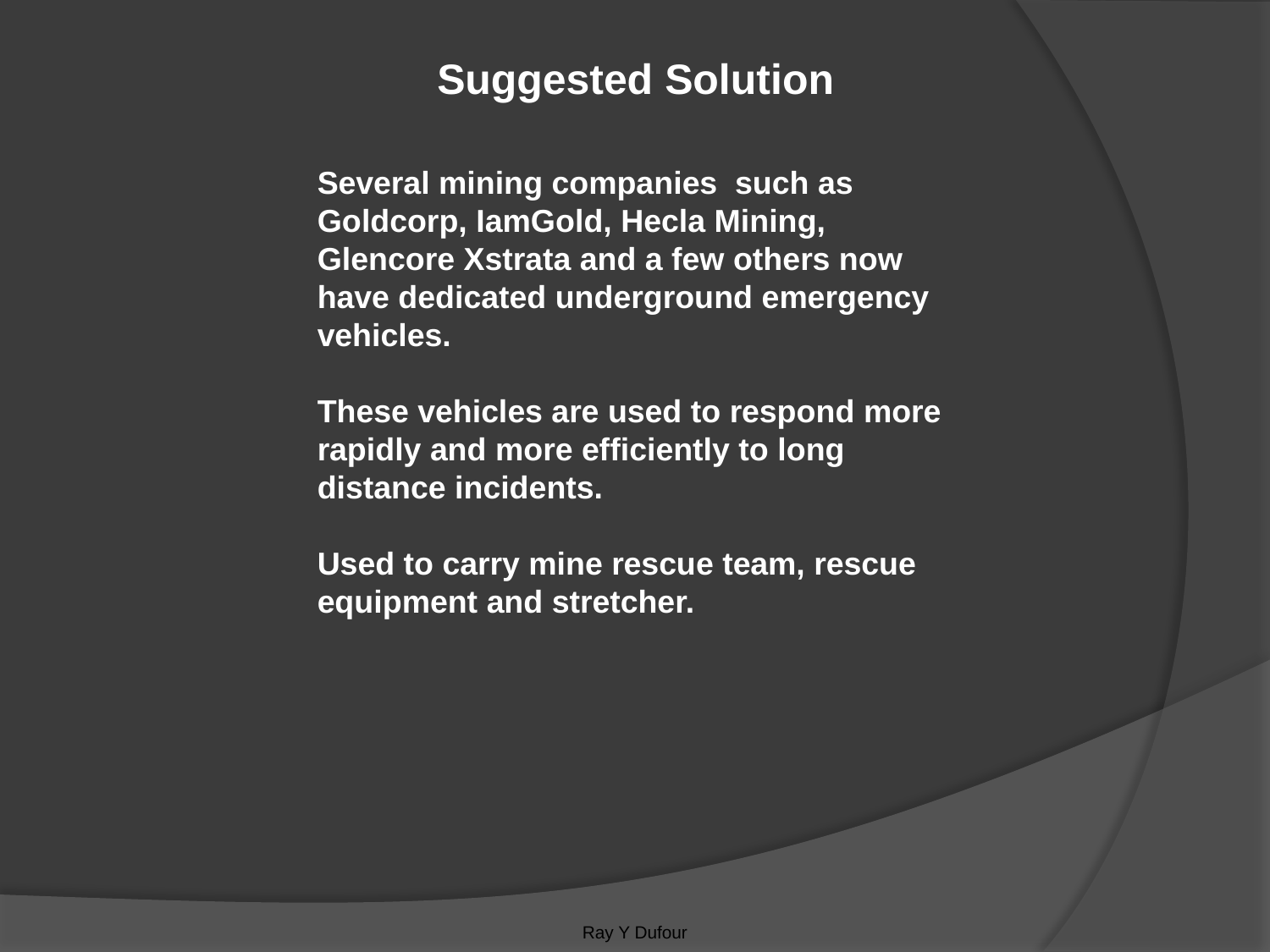

Suggested Solution
Several mining companies  such as Goldcorp, IamGold, Hecla Mining, Glencore Xstrata and a few others now have dedicated underground emergency vehicles.

These vehicles are used to respond more rapidly and more efficiently to long distance incidents.

Used to carry mine rescue team, rescue equipment and stretcher.

Ray Y Dufour